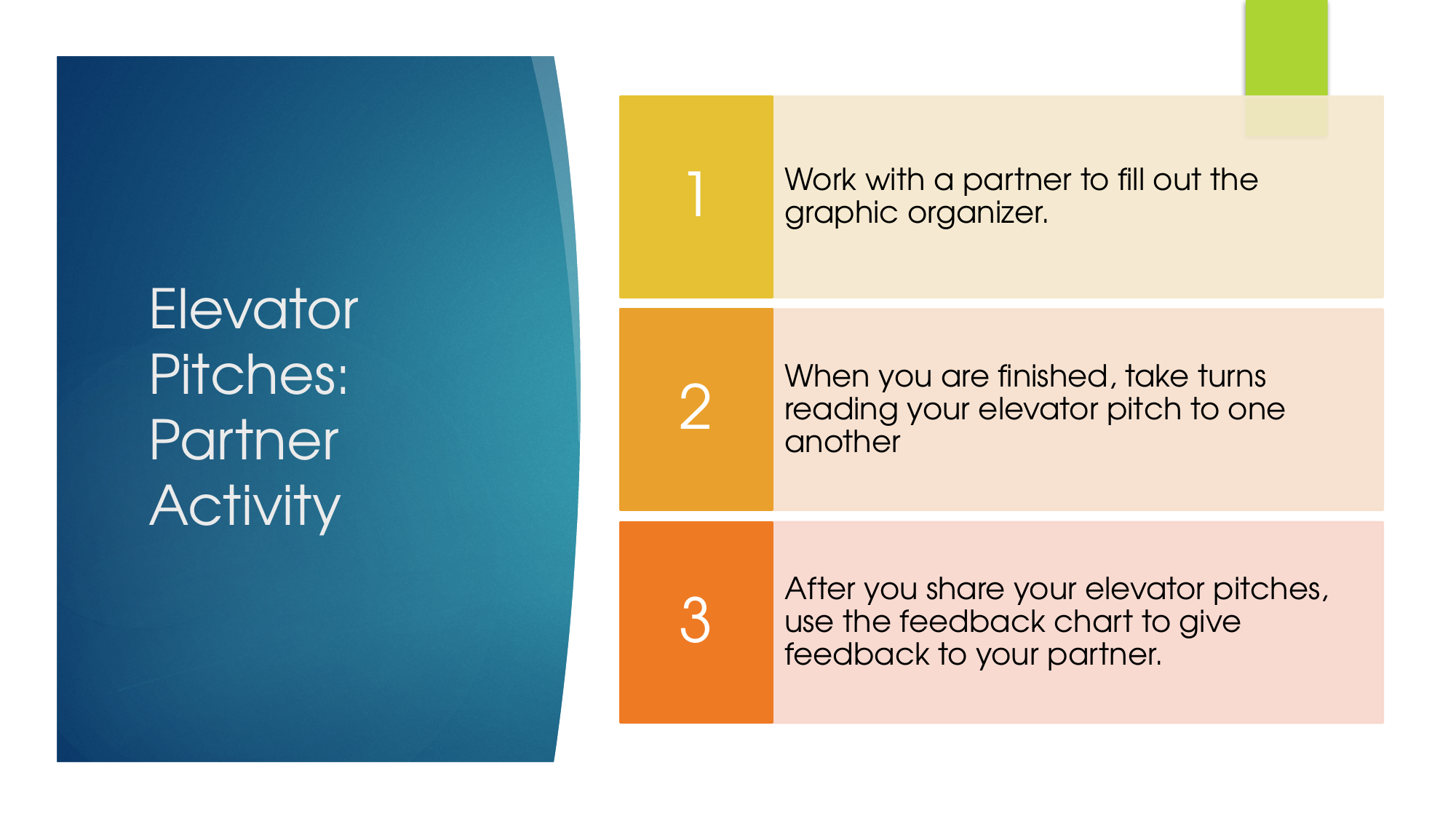

Work with a partner to fill out the graphic organizer.
1
When you are finished, take turns reading your elevator pitch to one another
2
After you share your elevator pitches, use the feedback chart to give feedback to your partner.
3
# Elevator Pitches: Partner Activity